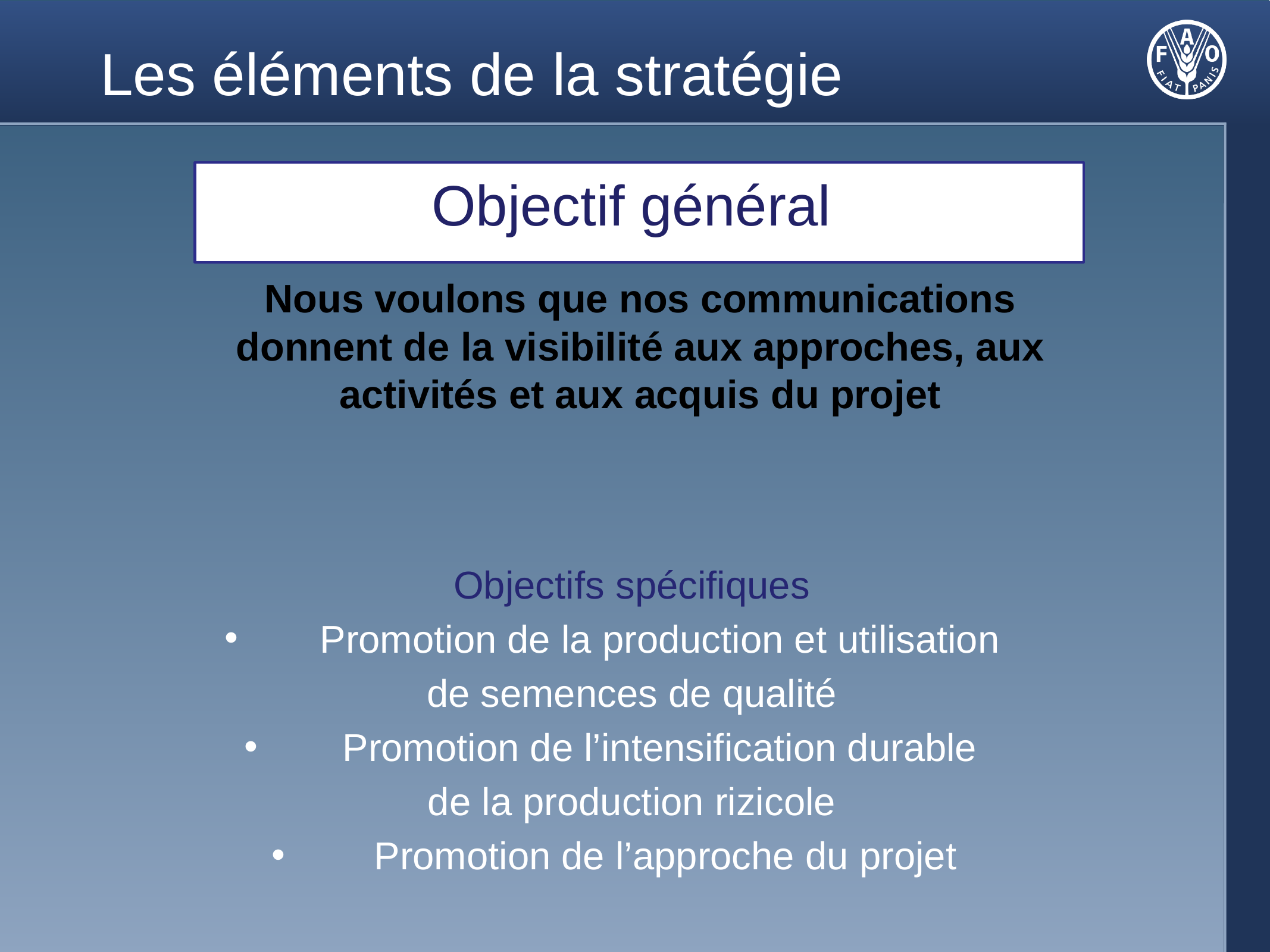

# Les éléments de la stratégie
Objectif général

Nous voulons que nos communications donnent de la visibilité aux approches, aux activités et aux acquis du projet

Objectifs spécifiques
Promotion de la production et utilisation
de semences de qualité
Promotion de l’intensification durable
de la production rizicole
Promotion de l’approche du projet